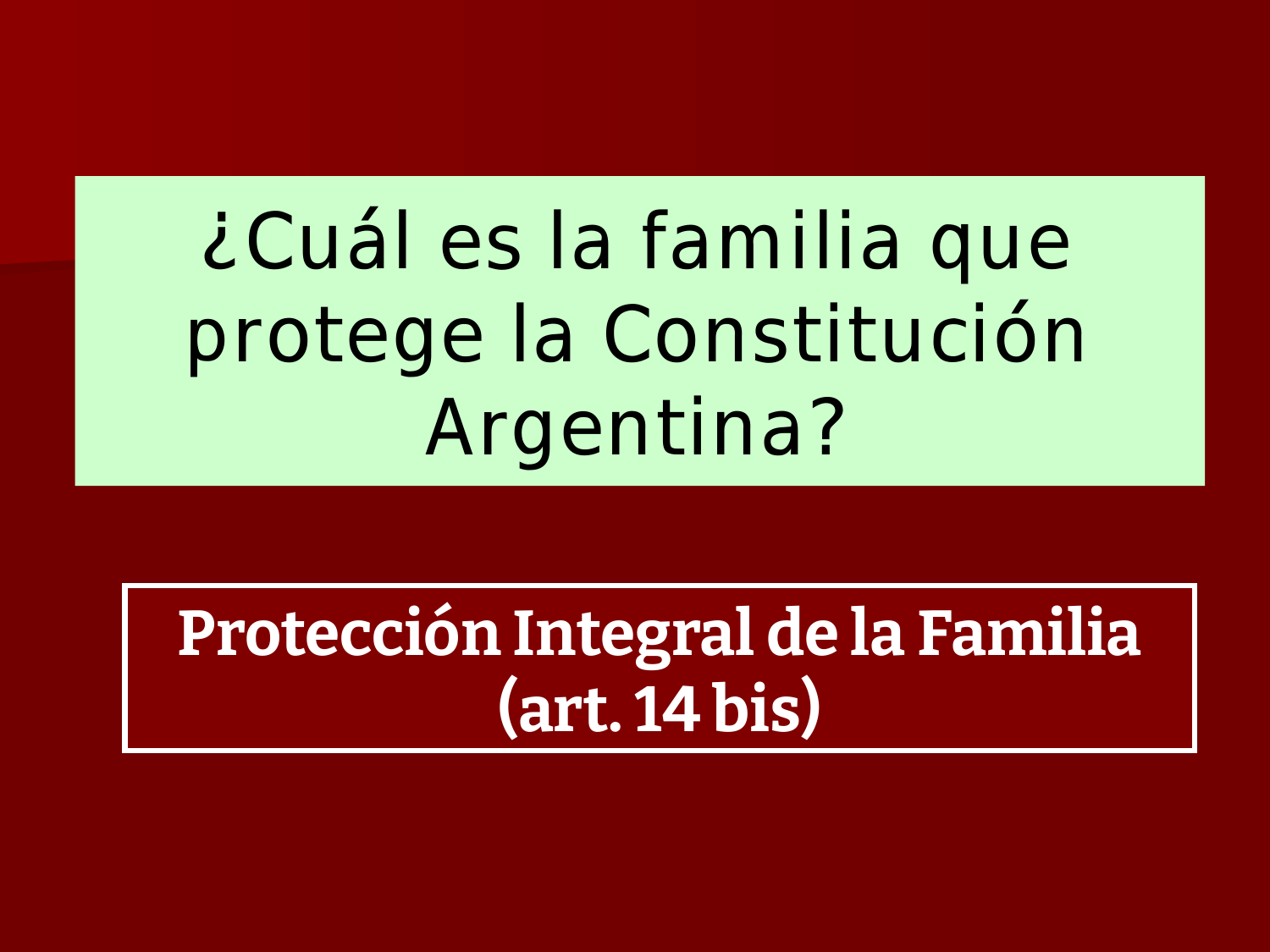

# ¿Cuál es la familia que protege la Constitución Argentina?
Protección Integral de la Familia (art. 14 bis)